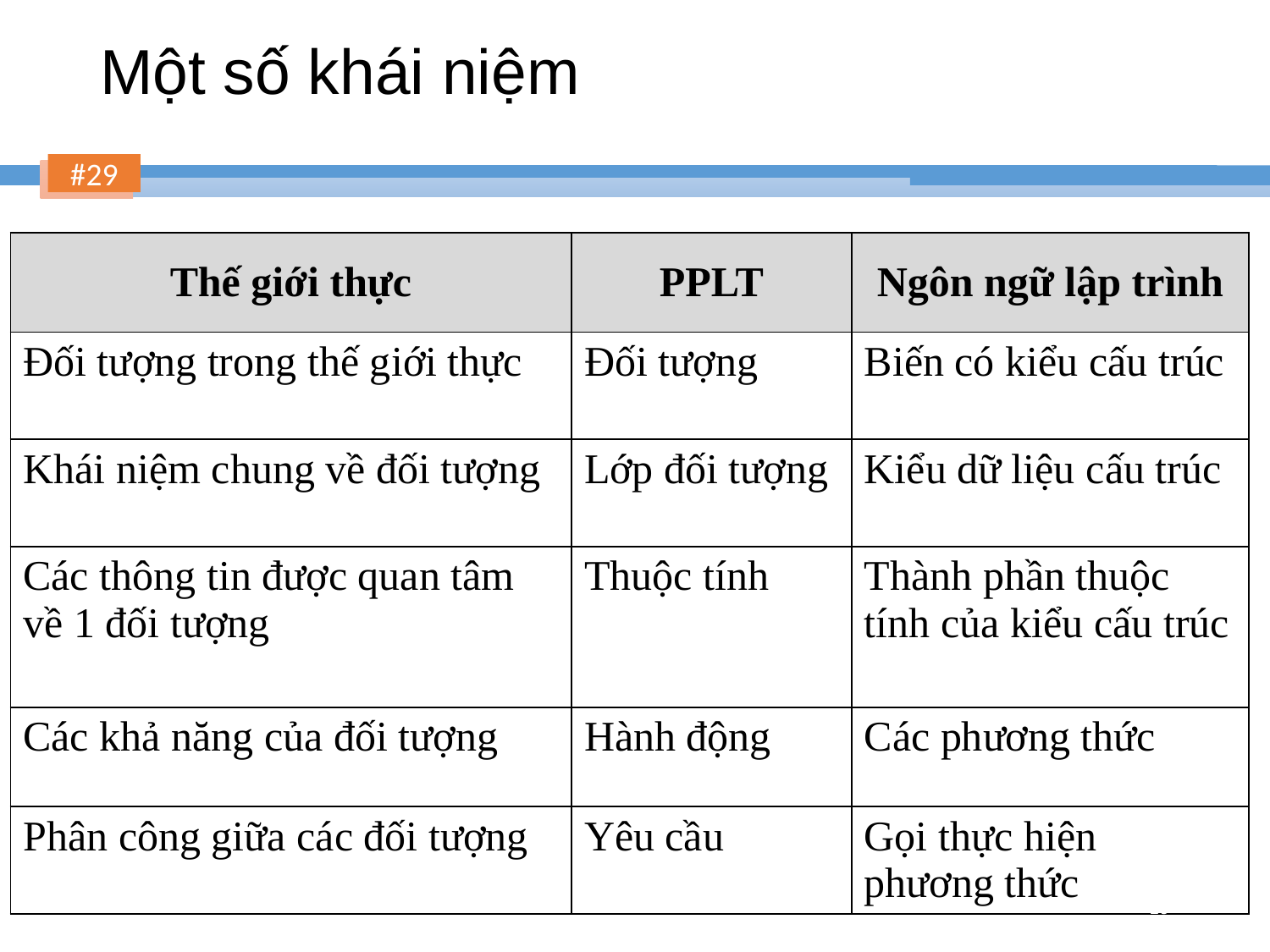

# Một số khái niệm
| Thế giới thực | PPLT | Ngôn ngữ lập trình |
| --- | --- | --- |
| Đối tượng trong thế giới thực | Đối tượng | Biến có kiểu cấu trúc |
| Khái niệm chung về đối tượng | Lớp đối tượng | Kiểu dữ liệu cấu trúc |
| Các thông tin được quan tâm về 1 đối tượng | Thuộc tính | Thành phần thuộc tính của kiểu cấu trúc |
| Các khả năng của đối tượng | Hành động | Các phương thức |
| Phân công giữa các đối tượng | Yêu cầu | Gọi thực hiện phương thức |
29